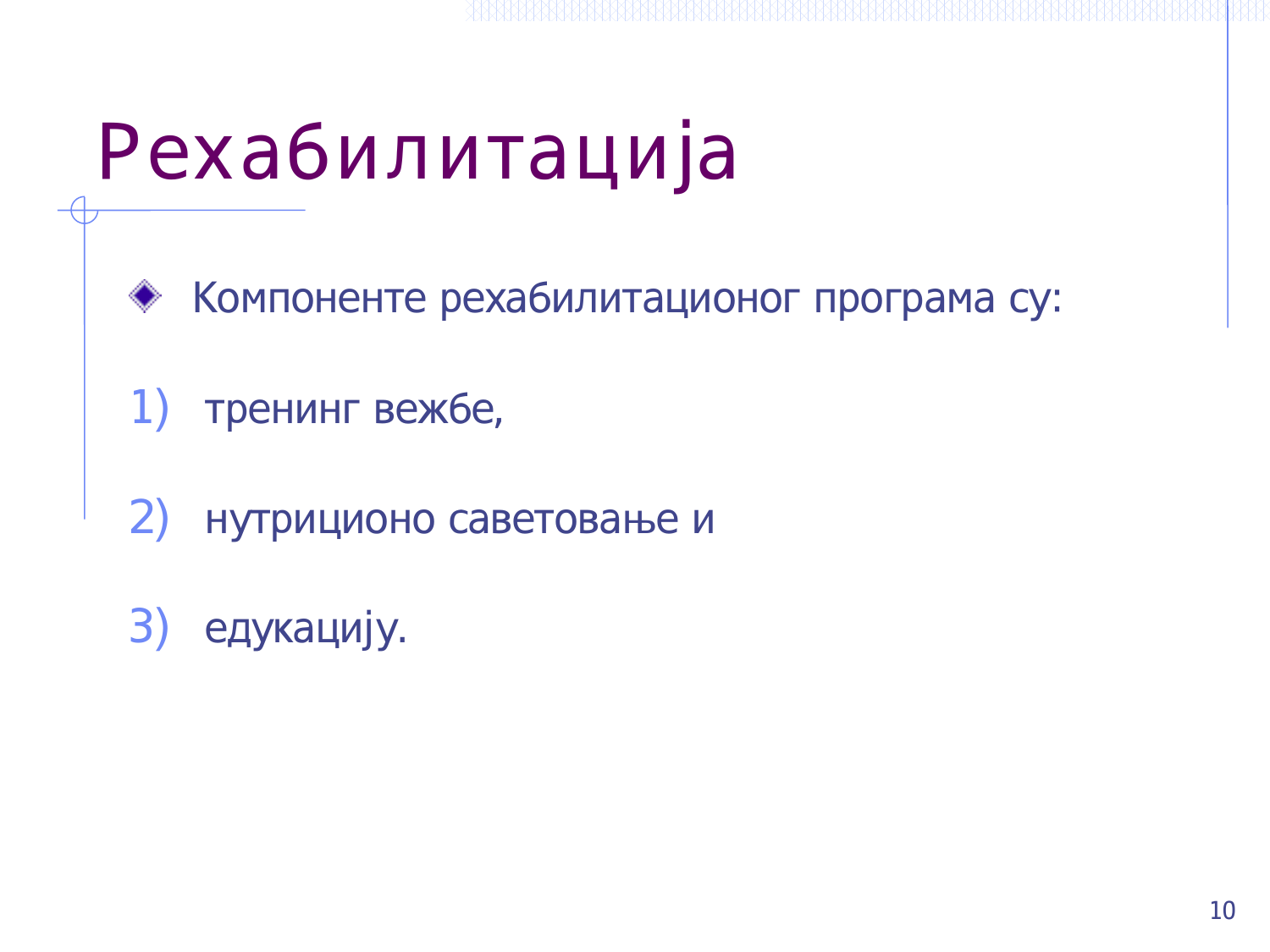

# Рехабилитација
Компоненте рехабилитационог програма су:
 тренинг вежбе,
 нутриционо саветовање и
 едукацију.
10